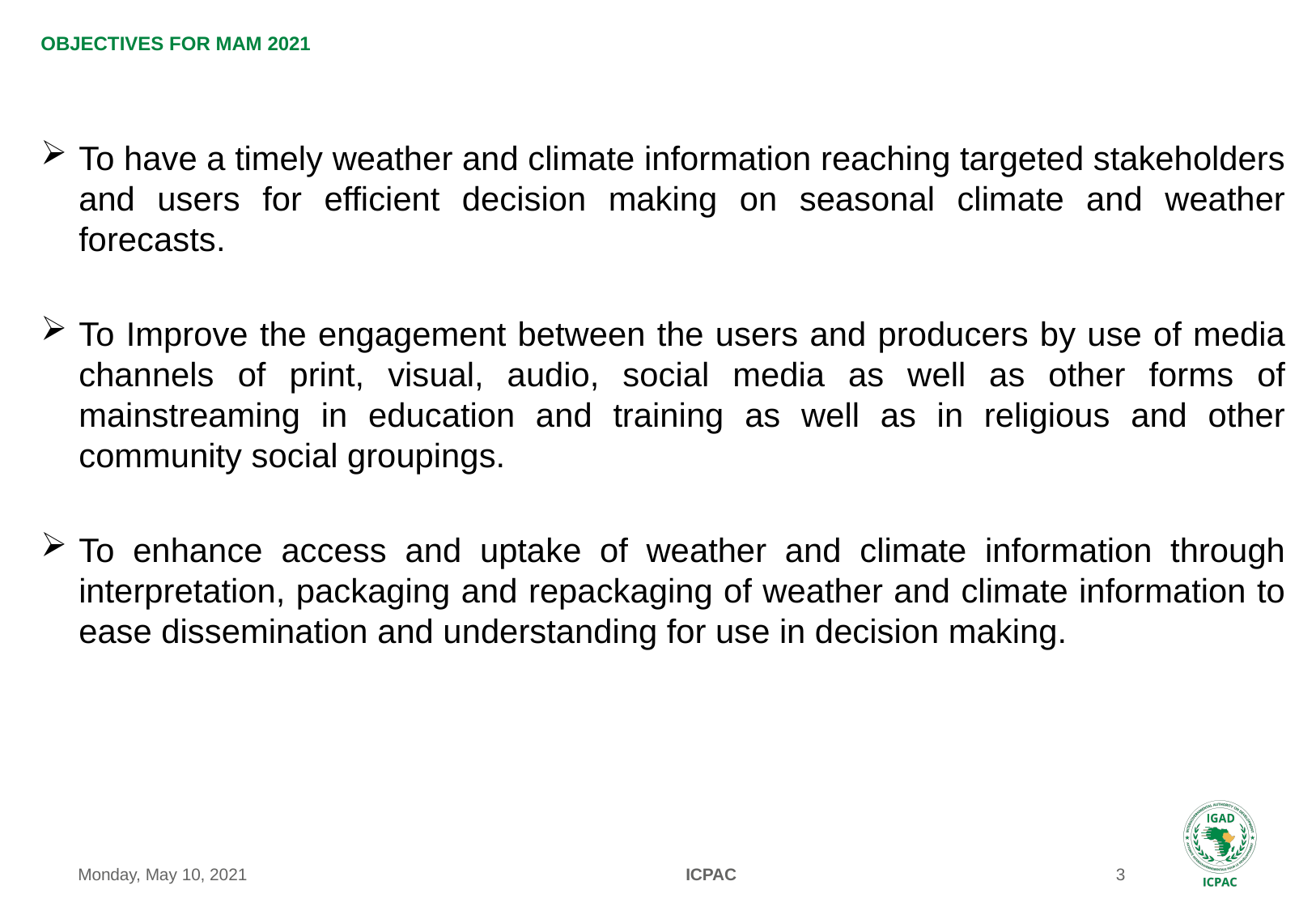

# Objectives for MAM 2021
To have a timely weather and climate information reaching targeted stakeholders and users for efficient decision making on seasonal climate and weather forecasts.

To Improve the engagement between the users and producers by use of media channels of print, visual, audio, social media as well as other forms of mainstreaming in education and training as well as in religious and other community social groupings.

To enhance access and uptake of weather and climate information through interpretation, packaging and repackaging of weather and climate information to ease dissemination and understanding for use in decision making.

Monday, May 10, 2021
ICPAC
3